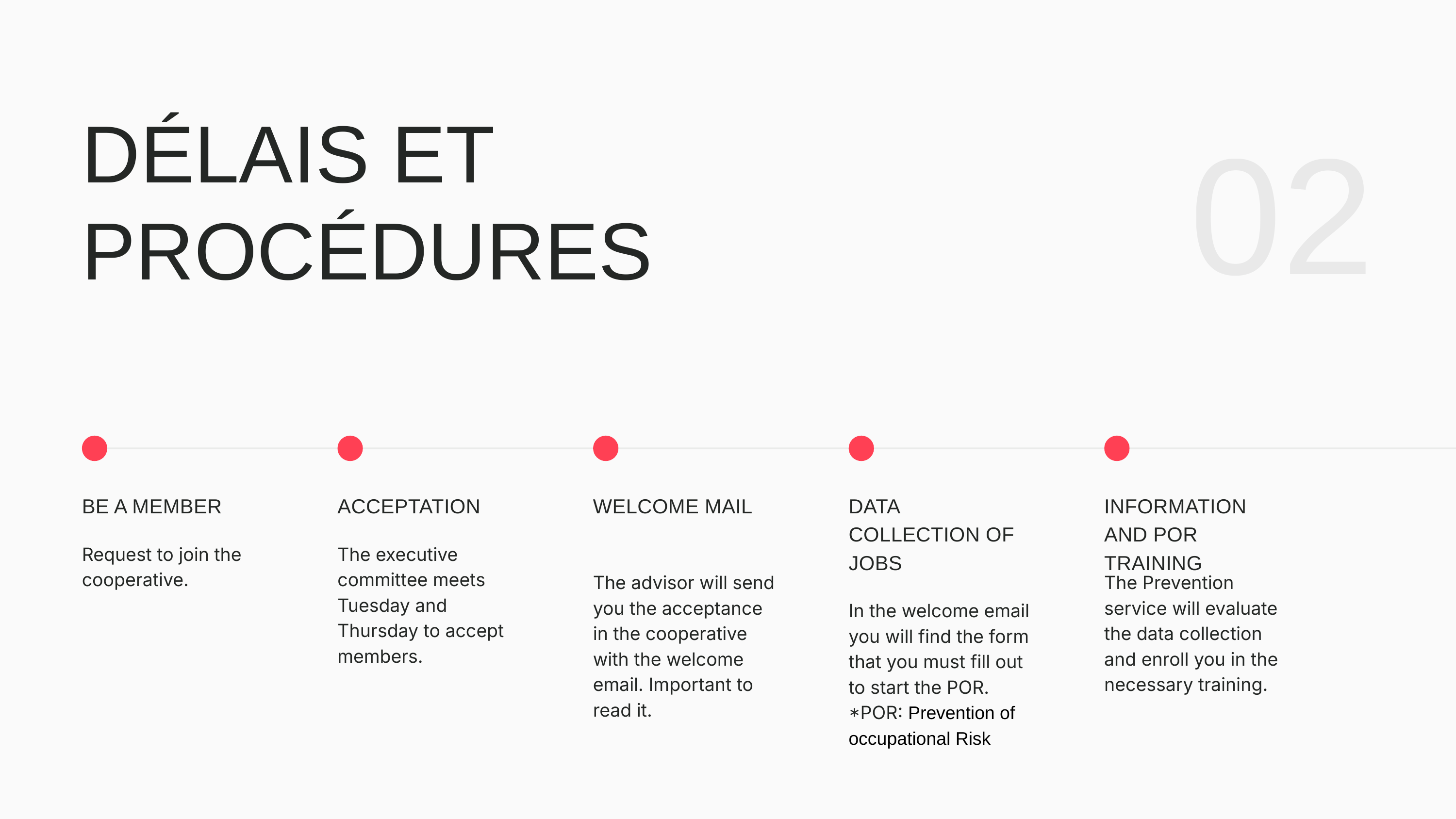

02
DÉLAIS ET
PROCÉDURES

BE A MEMBER
Request to join the cooperative.
ACCEPTATION
The executive committee meets Tuesday and Thursday to accept members.
WELCOME MAIL
The advisor will send you the acceptance in the cooperative with the welcome email. Important to read it.
DATA COLLECTION OF JOBS
In the welcome email you will find the form that you must fill out to start the POR.
*POR: Prevention of occupational Risk

INFORMATION AND POR TRAINING
The Prevention service will evaluate the data collection and enroll you in the necessary training.